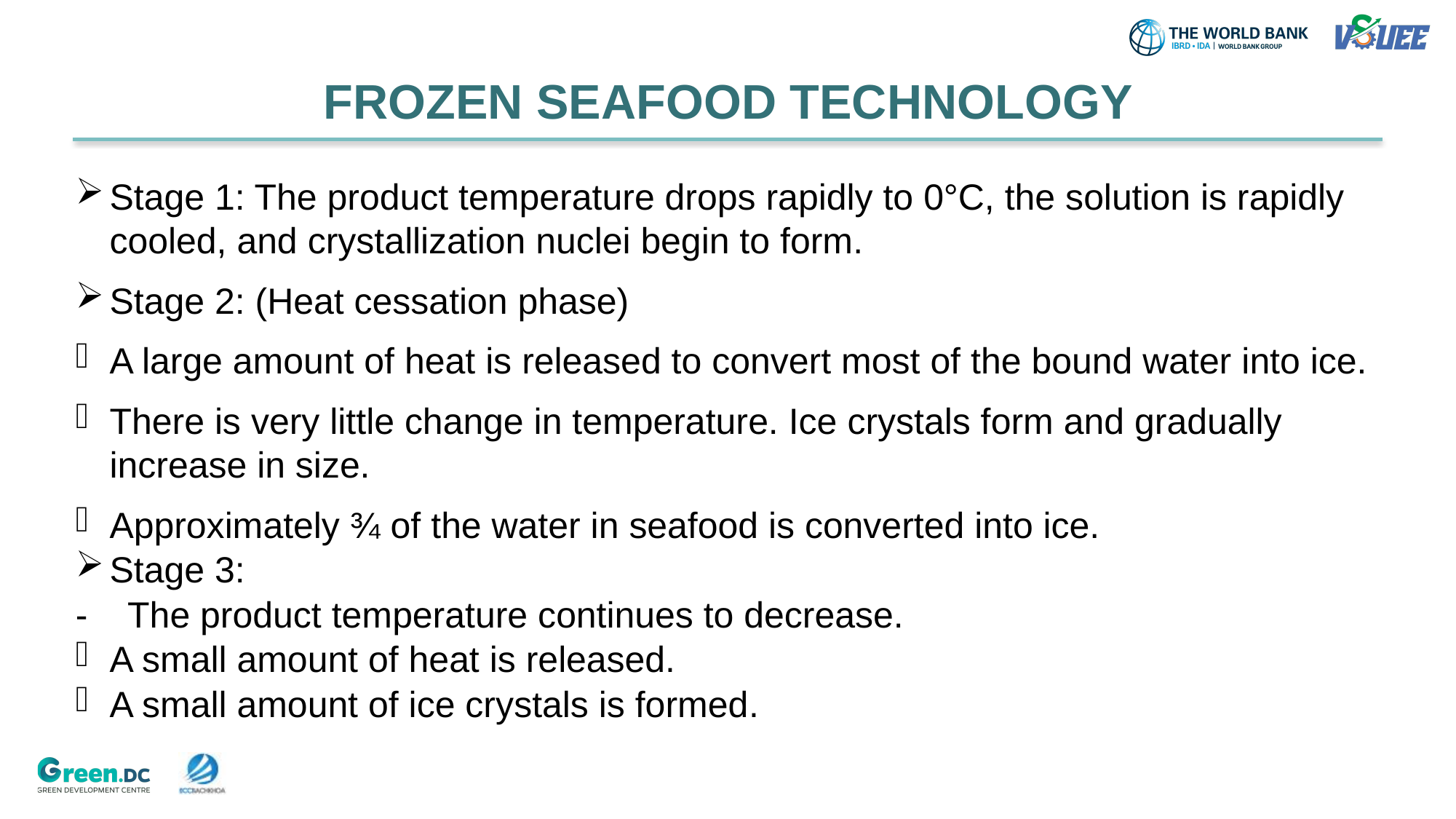

# FROZEN SEAFOOD TECHNOLOGY
Stage 1: The product temperature drops rapidly to 0°C, the solution is rapidly cooled, and crystallization nuclei begin to form.
Stage 2: (Heat cessation phase)
A large amount of heat is released to convert most of the bound water into ice.
There is very little change in temperature. Ice crystals form and gradually increase in size.
Approximately ¾ of the water in seafood is converted into ice.
Stage 3:
-    The product temperature continues to decrease.
A small amount of heat is released.
A small amount of ice crystals is formed.